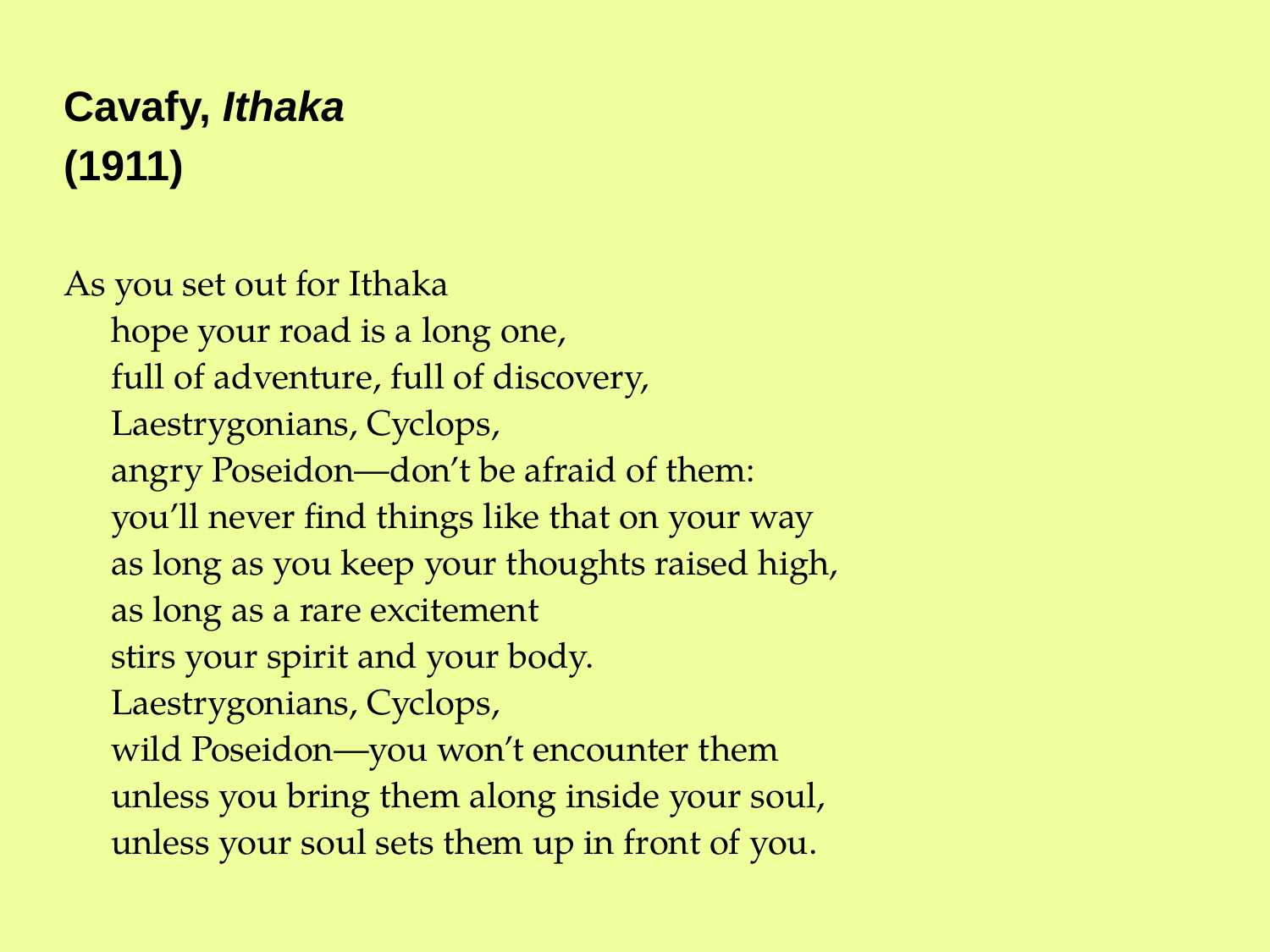

#
Cavafy, Ithaka
(1911)

As you set out for Ithaka
hope your road is a long one,
full of adventure, full of discovery,
Laestrygonians, Cyclops,
angry Poseidon—don’t be afraid of them:
you’ll never find things like that on your way
as long as you keep your thoughts raised high,
as long as a rare excitement
stirs your spirit and your body.
Laestrygonians, Cyclops,
wild Poseidon—you won’t encounter them
unless you bring them along inside your soul,
unless your soul sets them up in front of you.